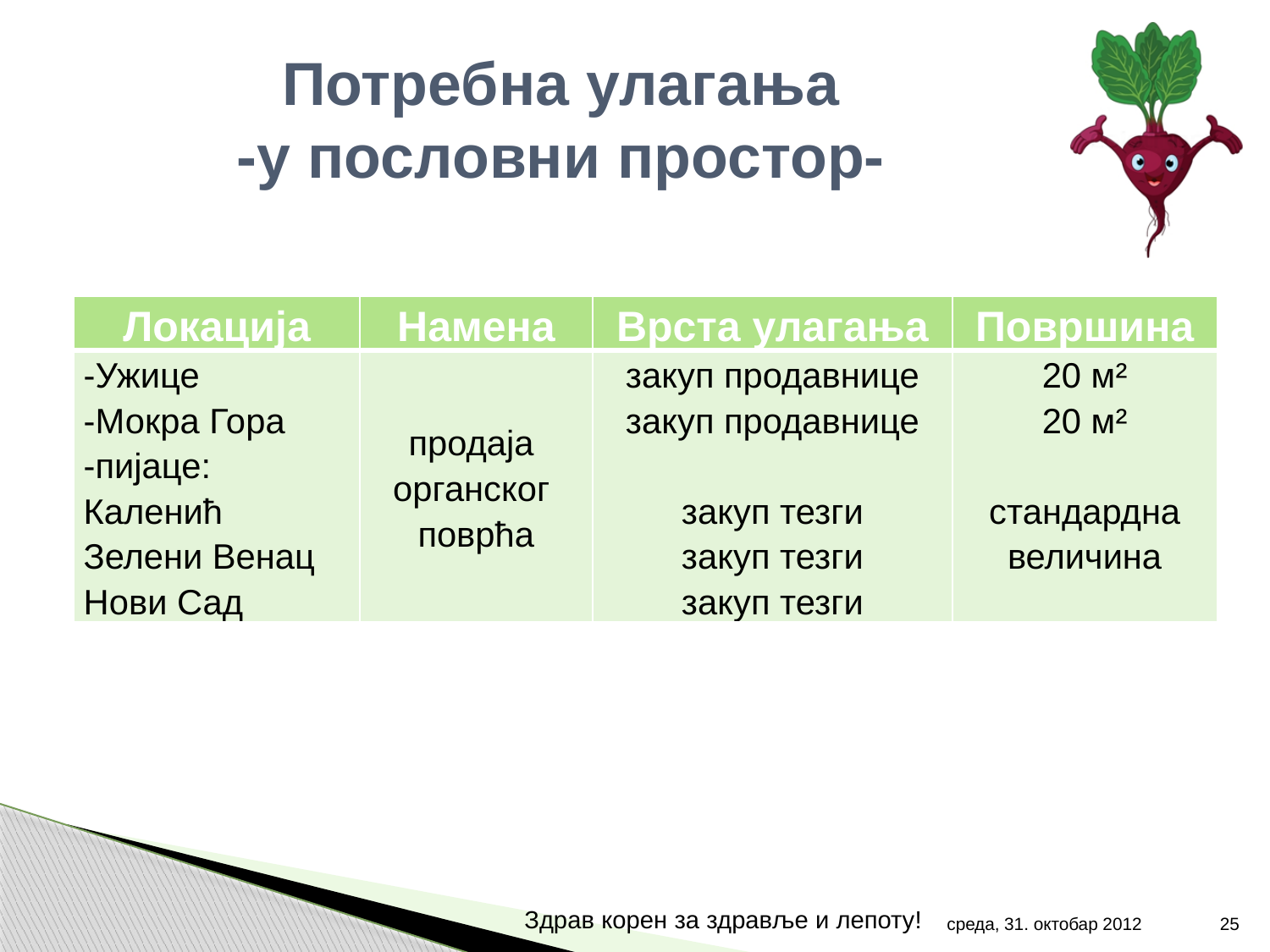

# Потребна улагања -у пословни простор-

| Локација | Намена | Врста улагања | Површина |
| --- | --- | --- | --- |
| -Ужице -Мокра Гора -пијаце: Каленић Зелени Венац Нови Сад | продаја органског поврћа | закуп продавнице закуп продавнице закуп тезги закуп тезги закуп тезги | 20 м² 20 м² стандардна величина |
Здрав корен за здравље и лепоту!
среда, 31. октобар 2012
25